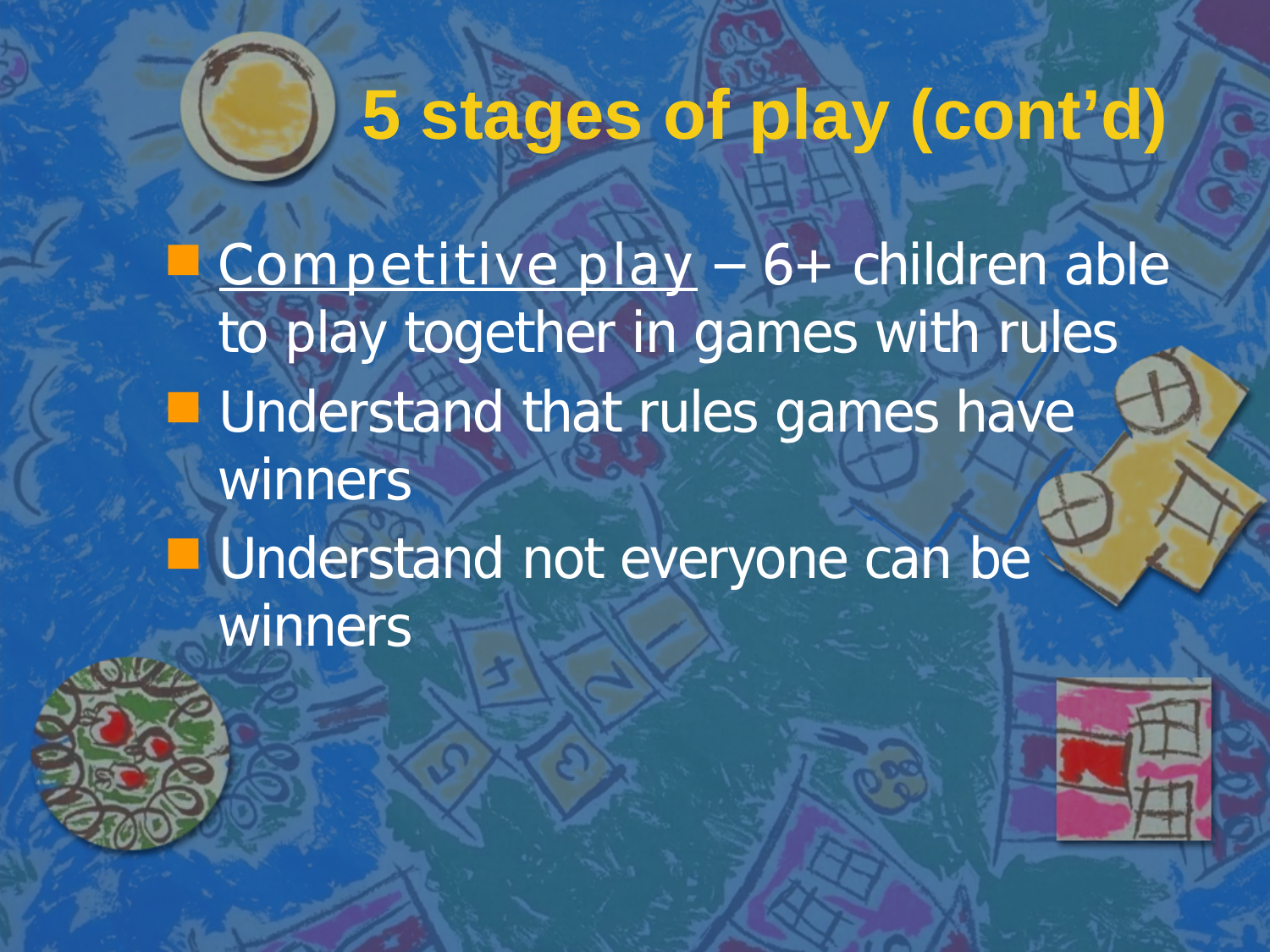

# 5 stages of play (cont’d)
Competitive play – 6+ children able to play together in games with rules
Understand that rules games have winners
Understand not everyone can be winners